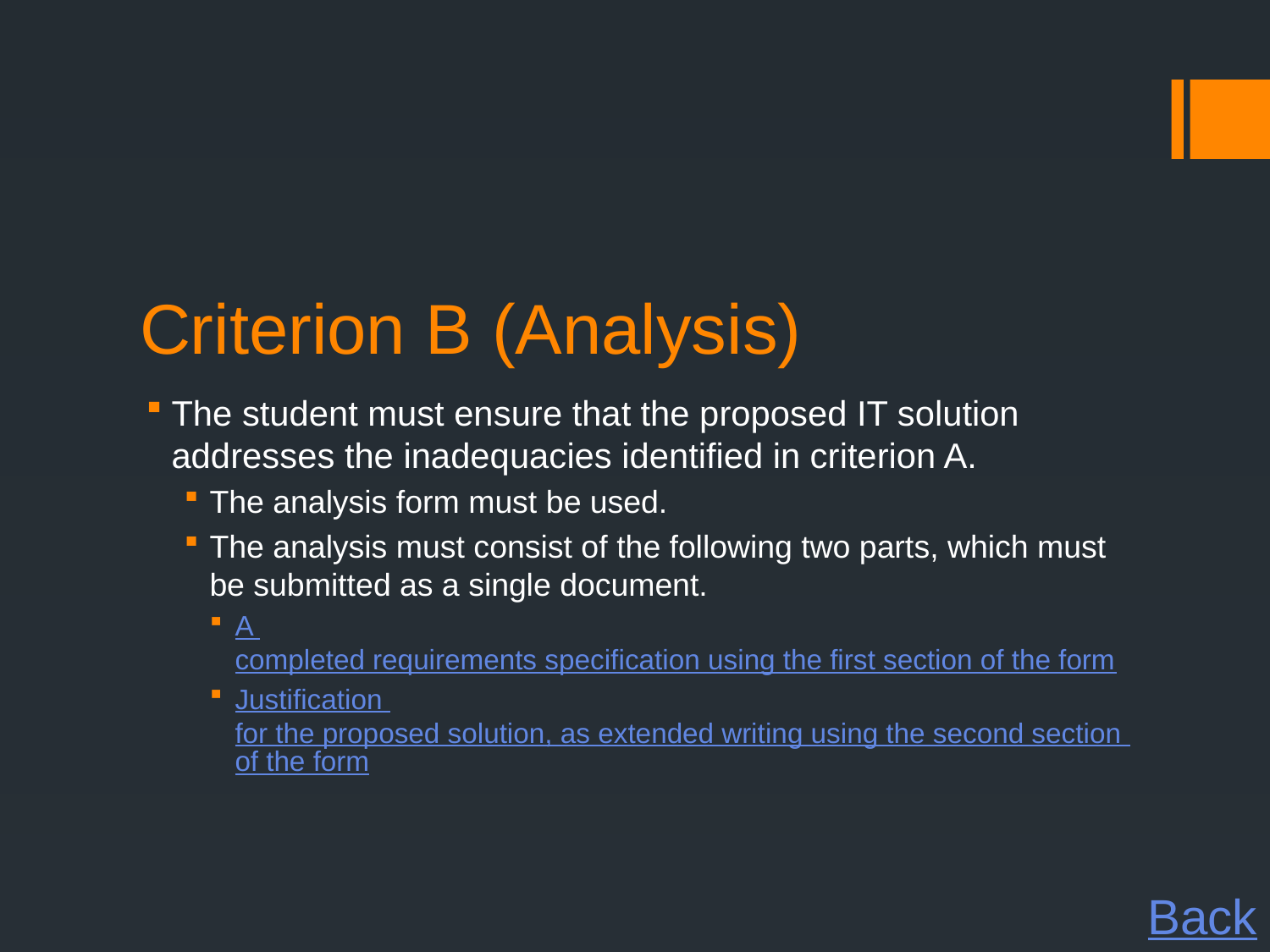

# Criterion B (Analysis)
The student must ensure that the proposed IT solution addresses the inadequacies identified in criterion A.
The analysis form must be used.
The analysis must consist of the following two parts, which must be submitted as a single document.
A completed requirements specification using the first section of the form
Justification for the proposed solution, as extended writing using the second section of the form
Back